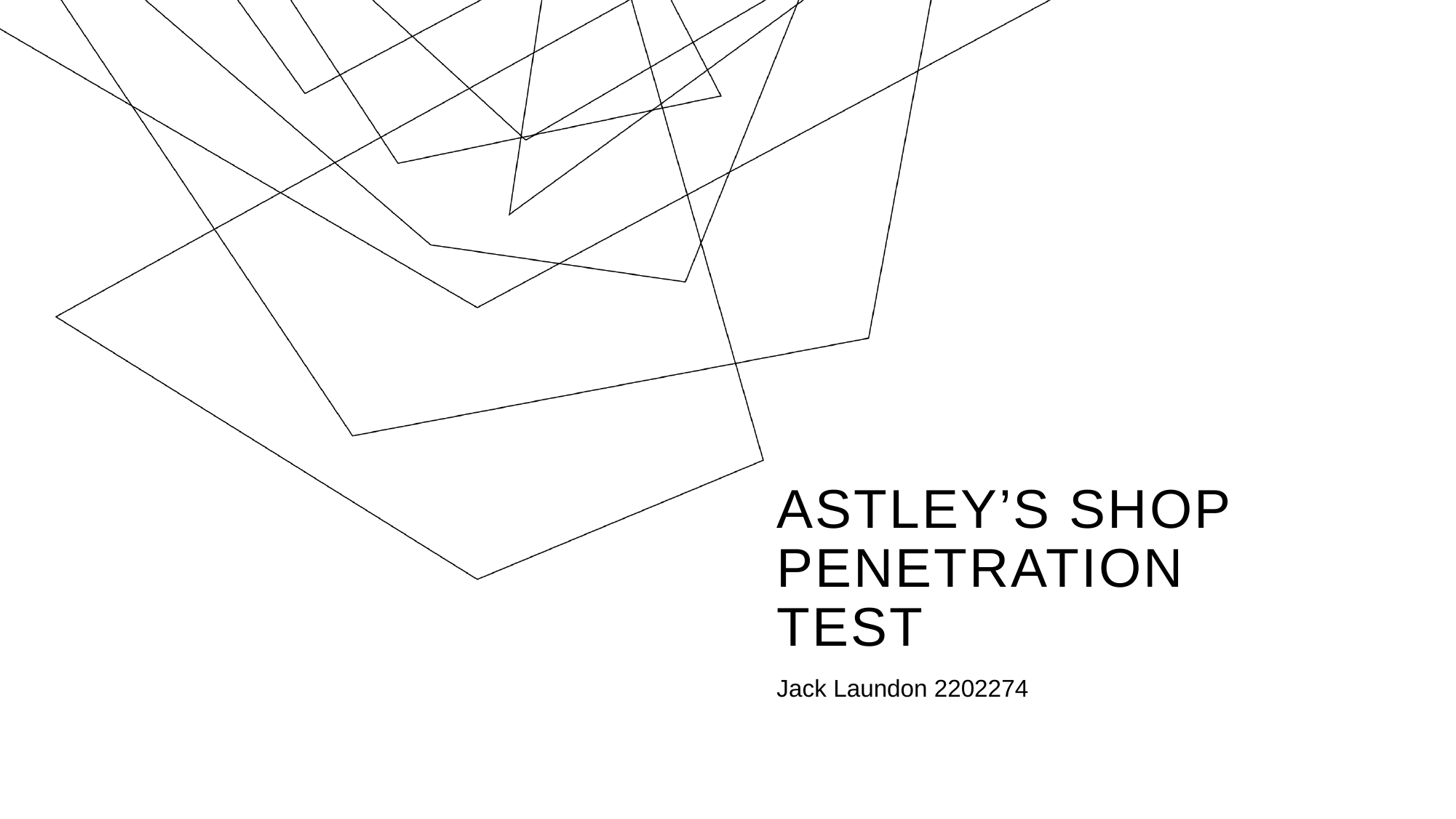

# Astley’s Shop Penetration Test
Jack Laundon 2202274